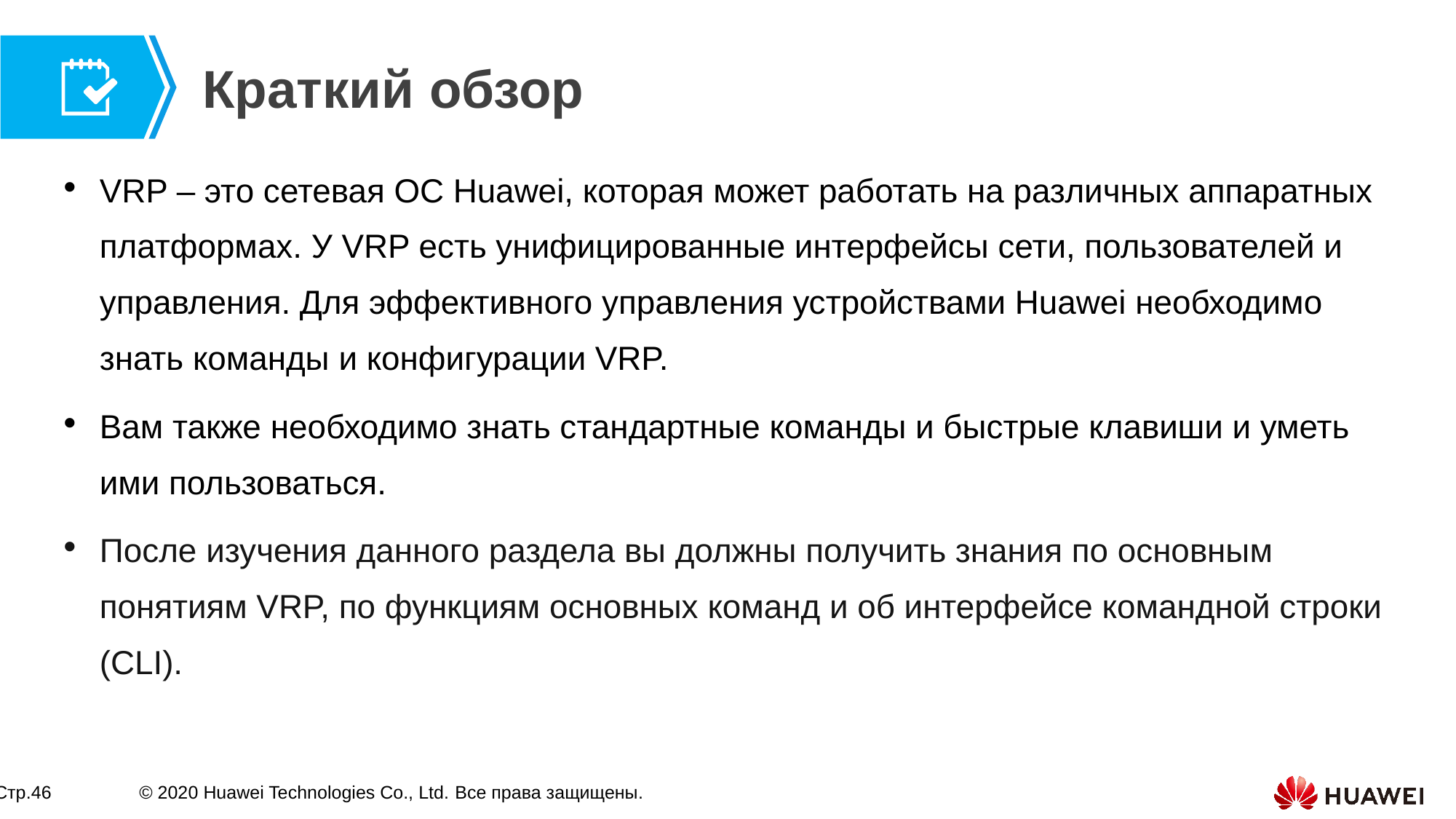

VRP – это сетевая ОС Huawei, которая может работать на различных аппаратных платформах. У VRP есть унифицированные интерфейсы сети, пользователей и управления. Для эффективного управления устройствами Huawei необходимо знать команды и конфигурации VRP.
Вам также необходимо знать стандартные команды и быстрые клавиши и уметь ими пользоваться.
После изучения данного раздела вы должны получить знания по основным понятиям VRP, по функциям основных команд и об интерфейсе командной строки (CLI).